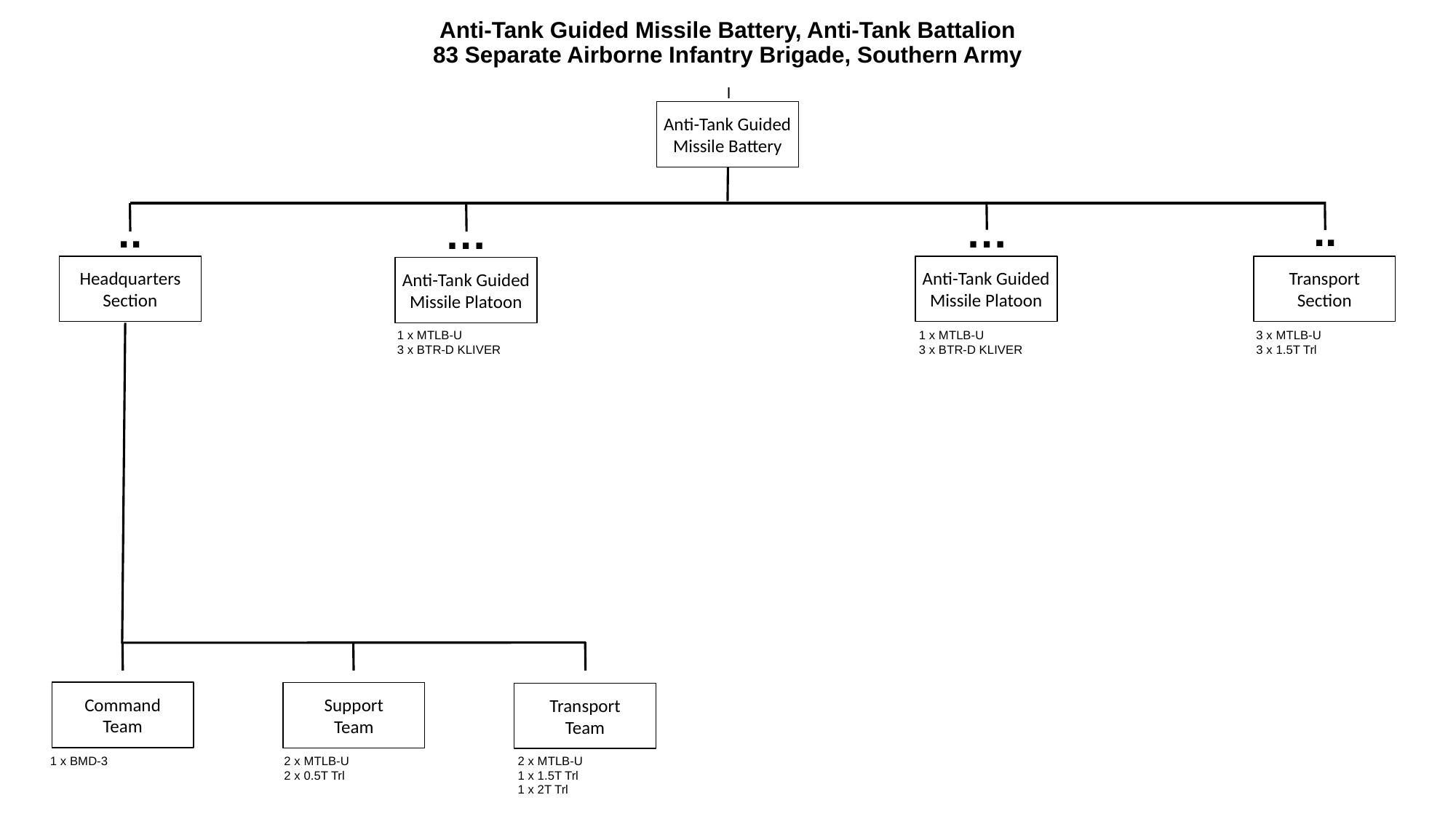

# Anti-Tank Guided Missile Battery, Anti-Tank Battalion 83 Separate Airborne Infantry Brigade, Southern Army
I
Anti-Tank Guided Missile Battery
..
..
…
…
Headquarters
Section
Anti-Tank Guided Missile Platoon
Transport
Section
Anti-Tank Guided Missile Platoon
1 x MTLB-U
3 x BTR-D KLIVER
1 x MTLB-U
3 x BTR-D KLIVER
3 x MTLB-U
3 x 1.5T Trl
Command
Team
Support
Team
Transport
Team
1 x BMD-3
2 x MTLB-U
2 x 0.5T Trl
2 x MTLB-U
1 x 1.5T Trl
1 x 2T Trl